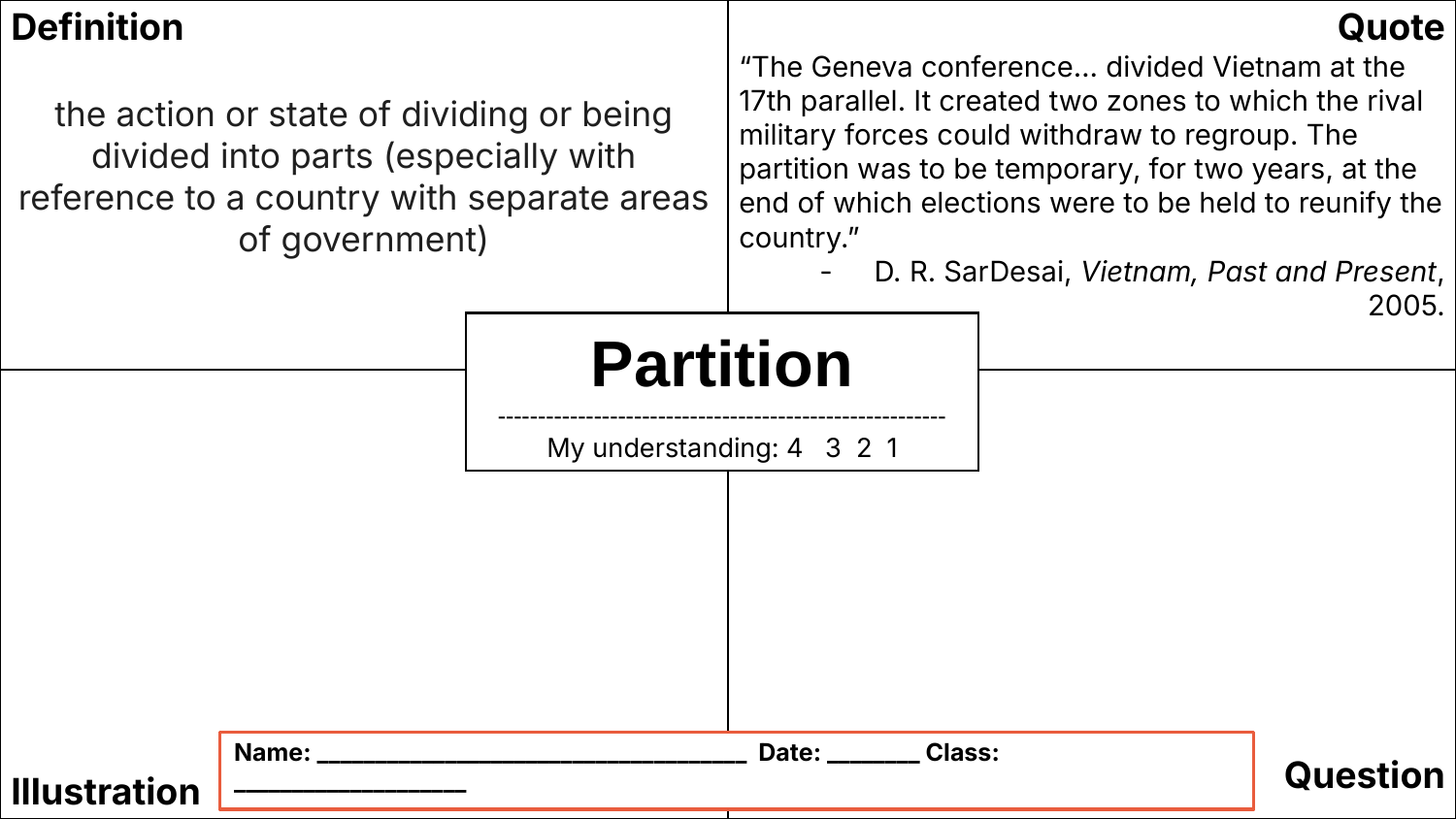

| Definition the action or state of dividing or being divided into parts (especially with reference to a country with separate areas of government) | Quote “The Geneva conference… divided Vietnam at the 17th parallel. It created two zones to which the rival military forces could withdraw to regroup. The partition was to be temporary, for two years, at the end of which elections were to be held to reunify the country.” D. R. SarDesai, Vietnam, Past and Present, 2005. |
| --- | --- |
| Illustration | Imp Question |
Partition
--------------------------------------------------------
My understanding: 4   3  2  1
Name: _____________________________________  Date: ________ Class: ____________________